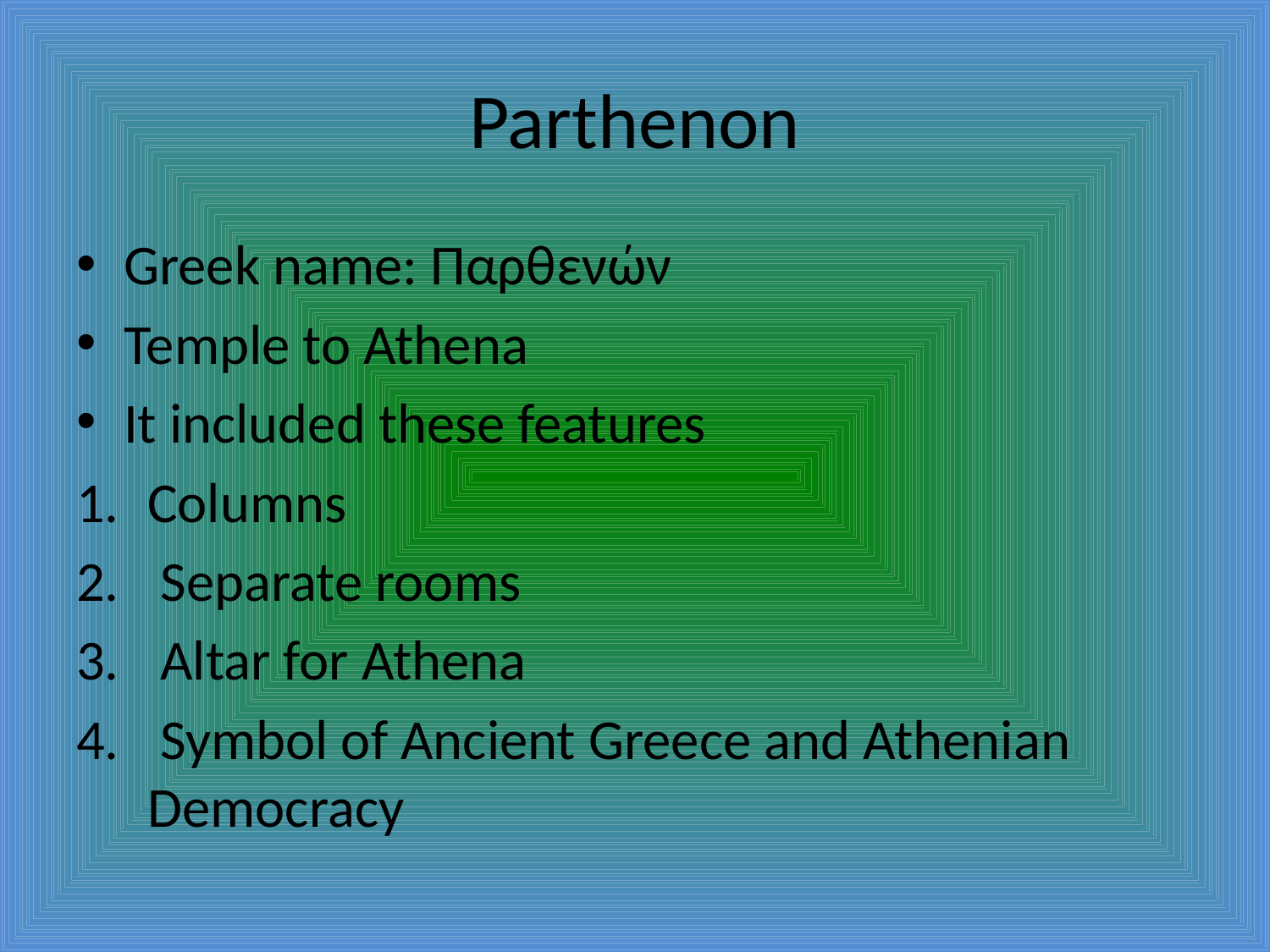

# Parthenon
Greek name: Παρθενών
Temple to Athena
It included these features
Columns
 Separate rooms
 Altar for Athena
 Symbol of Ancient Greece and Athenian Democracy